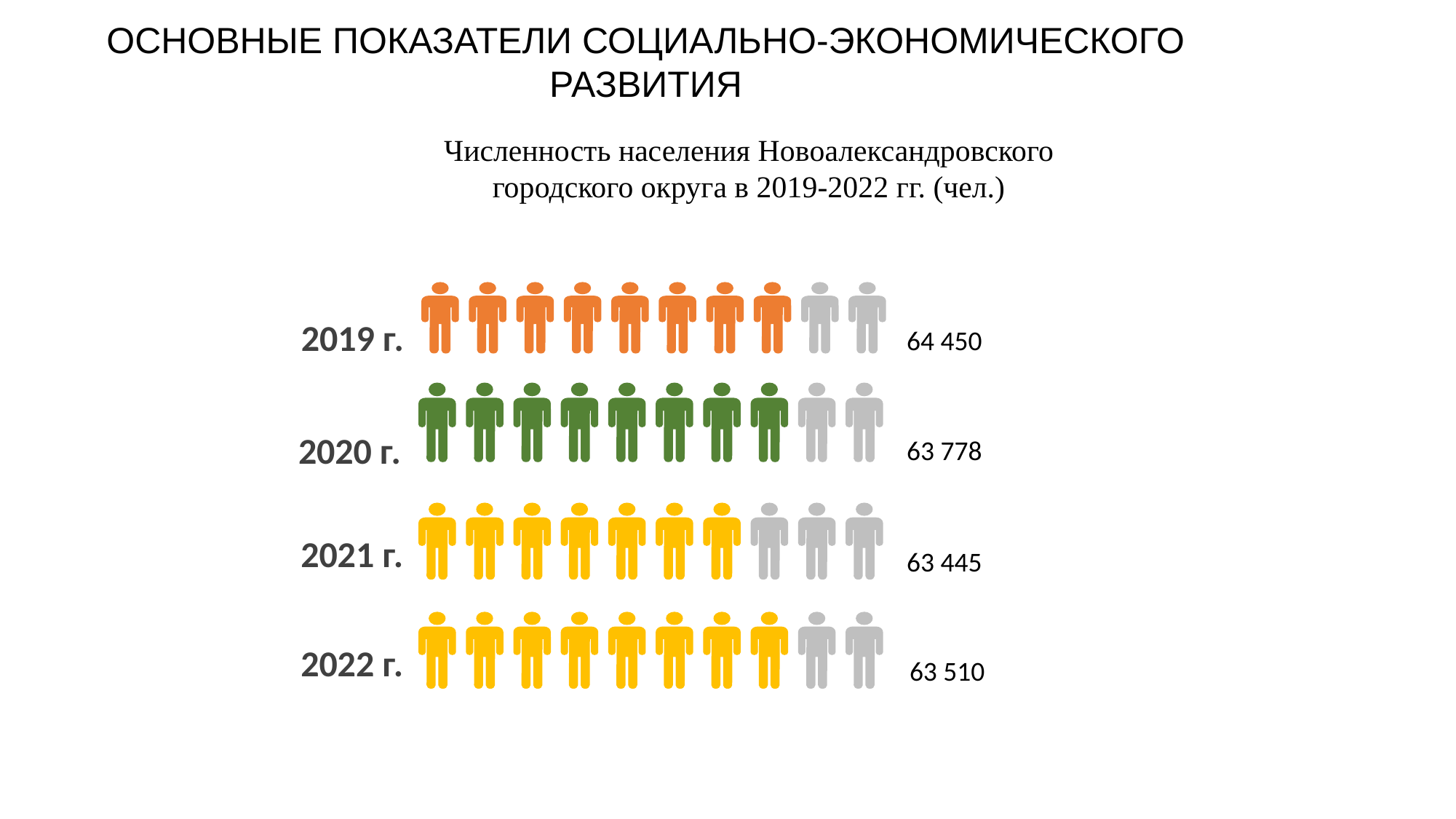

ОСНОВНЫЕ ПОКАЗАТЕЛИ СОЦИАЛЬНО-ЭКОНОМИЧЕСКОГО РАЗВИТИЯ
Численность населения Новоалександровского городского округа в 2019-2022 гг. (чел.)

2019 г.
64 450

2020 г.
63 778

2021 г.
63 445

2022 г.
63 510